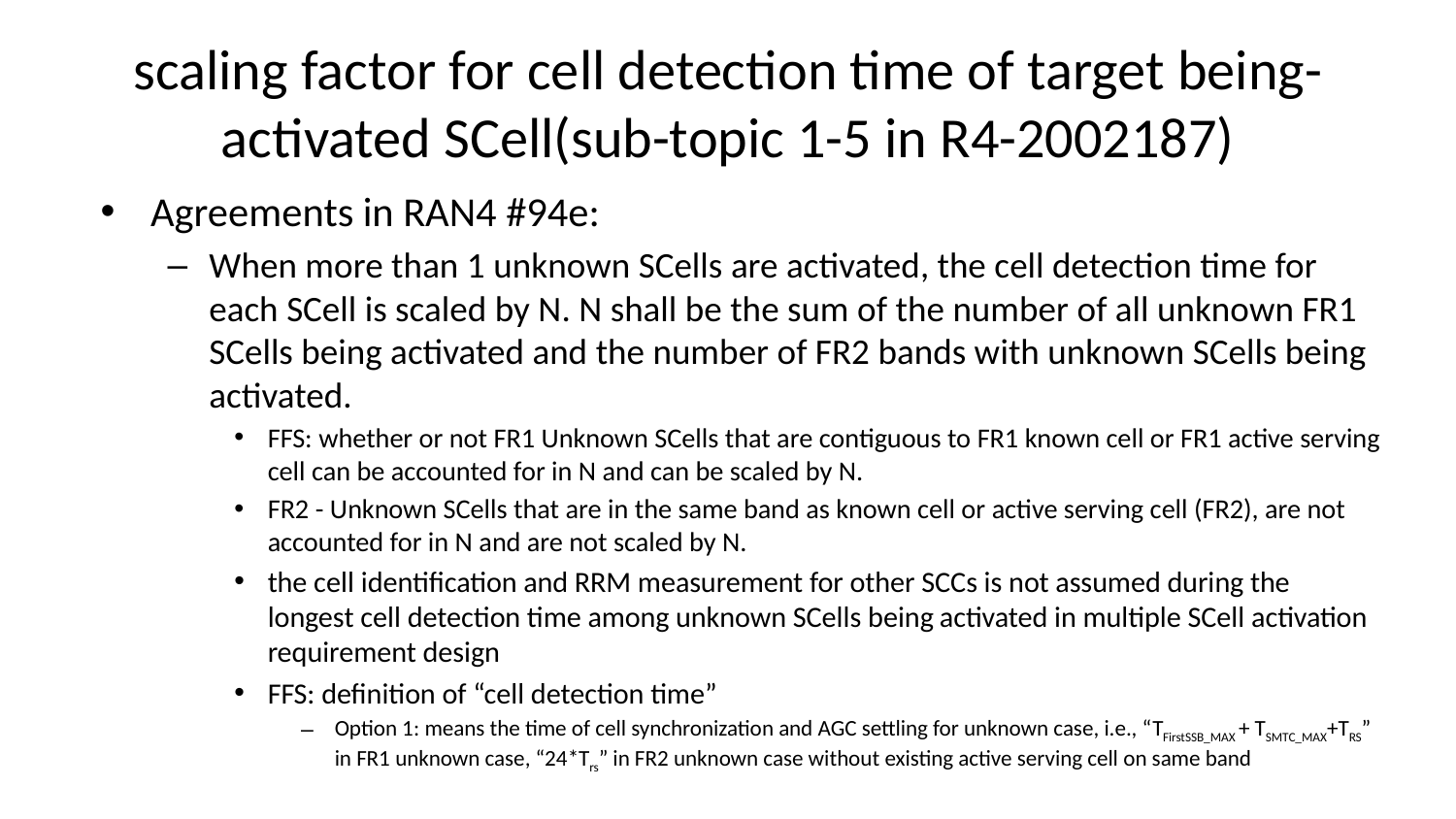

# scaling factor for cell detection time of target being-activated SCell(sub-topic 1-5 in R4-2002187)
Agreements in RAN4 #94e:
When more than 1 unknown SCells are activated, the cell detection time for each SCell is scaled by N. N shall be the sum of the number of all unknown FR1 SCells being activated and the number of FR2 bands with unknown SCells being activated.
FFS: whether or not FR1 Unknown SCells that are contiguous to FR1 known cell or FR1 active serving cell can be accounted for in N and can be scaled by N.
FR2 - Unknown SCells that are in the same band as known cell or active serving cell (FR2), are not accounted for in N and are not scaled by N.
the cell identification and RRM measurement for other SCCs is not assumed during the longest cell detection time among unknown SCells being activated in multiple SCell activation requirement design
FFS: definition of “cell detection time”
Option 1: means the time of cell synchronization and AGC settling for unknown case, i.e., “TFirstSSB_MAX + TSMTC_MAX+TRS” in FR1 unknown case, “24*Trs” in FR2 unknown case without existing active serving cell on same band